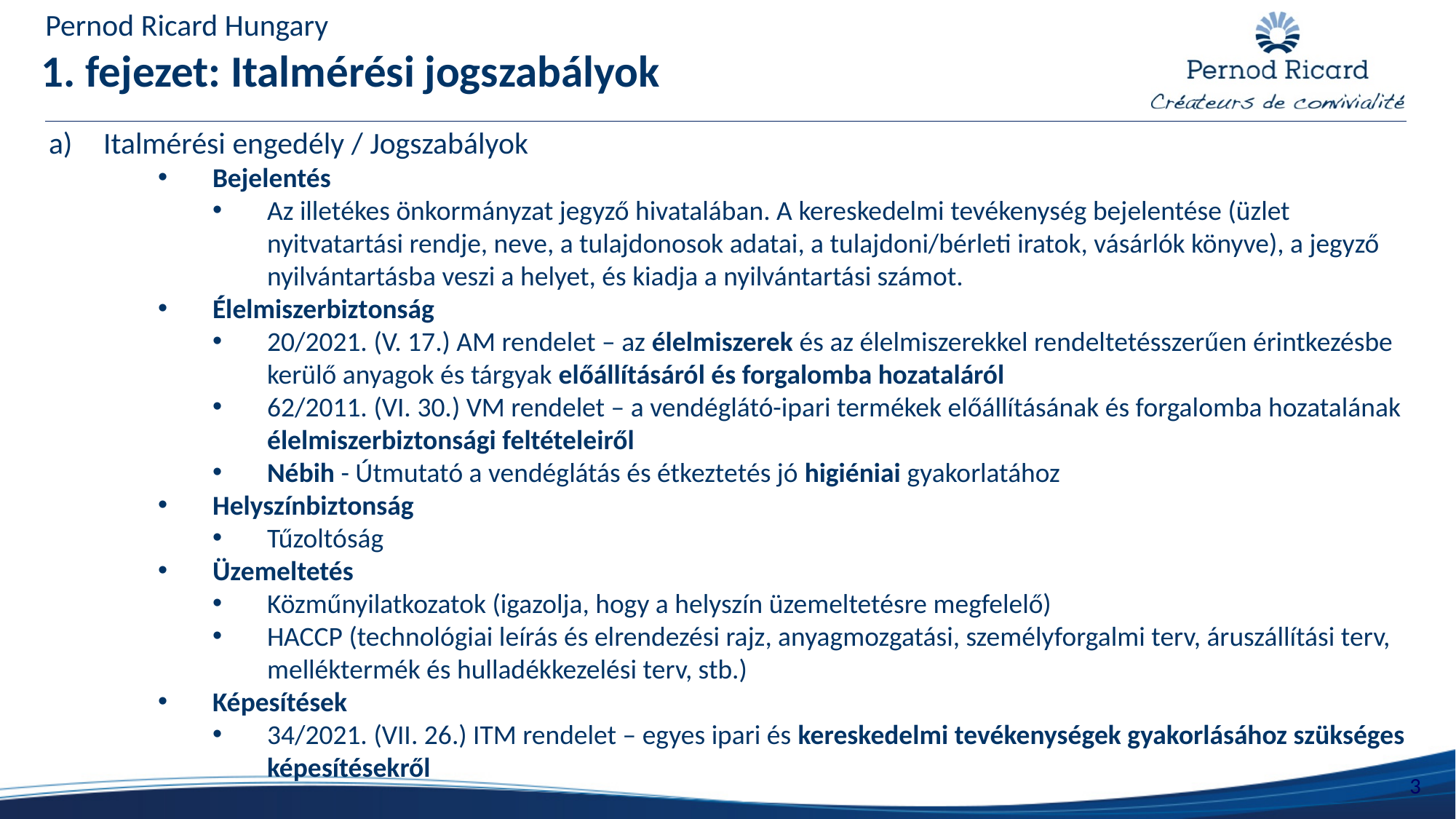

Pernod Ricard Hungary
# 1. fejezet: Italmérési jogszabályok
Italmérési engedély / Jogszabályok
Bejelentés
Az illetékes önkormányzat jegyző hivatalában. A kereskedelmi tevékenység bejelentése (üzlet nyitvatartási rendje, neve, a tulajdonosok adatai, a tulajdoni/bérleti iratok, vásárlók könyve), a jegyző nyilvántartásba veszi a helyet, és kiadja a nyilvántartási számot.
Élelmiszerbiztonság
20/2021. (V. 17.) AM rendelet – az élelmiszerek és az élelmiszerekkel rendeltetésszerűen érintkezésbe kerülő anyagok és tárgyak előállításáról és forgalomba hozataláról
62/2011. (VI. 30.) VM rendelet – a vendéglátó-ipari termékek előállításának és forgalomba hozatalának élelmiszerbiztonsági feltételeiről
Nébih - Útmutató a vendéglátás és étkeztetés jó higiéniai gyakorlatához
Helyszínbiztonság
Tűzoltóság
Üzemeltetés
Közműnyilatkozatok (igazolja, hogy a helyszín üzemeltetésre megfelelő)
HACCP (technológiai leírás és elrendezési rajz, anyagmozgatási, személyforgalmi terv, áruszállítási terv, melléktermék és hulladékkezelési terv, stb.)
Képesítések
34/2021. (VII. 26.) ITM rendelet – egyes ipari és kereskedelmi tevékenységek gyakorlásához szükséges képesítésekről

3
3